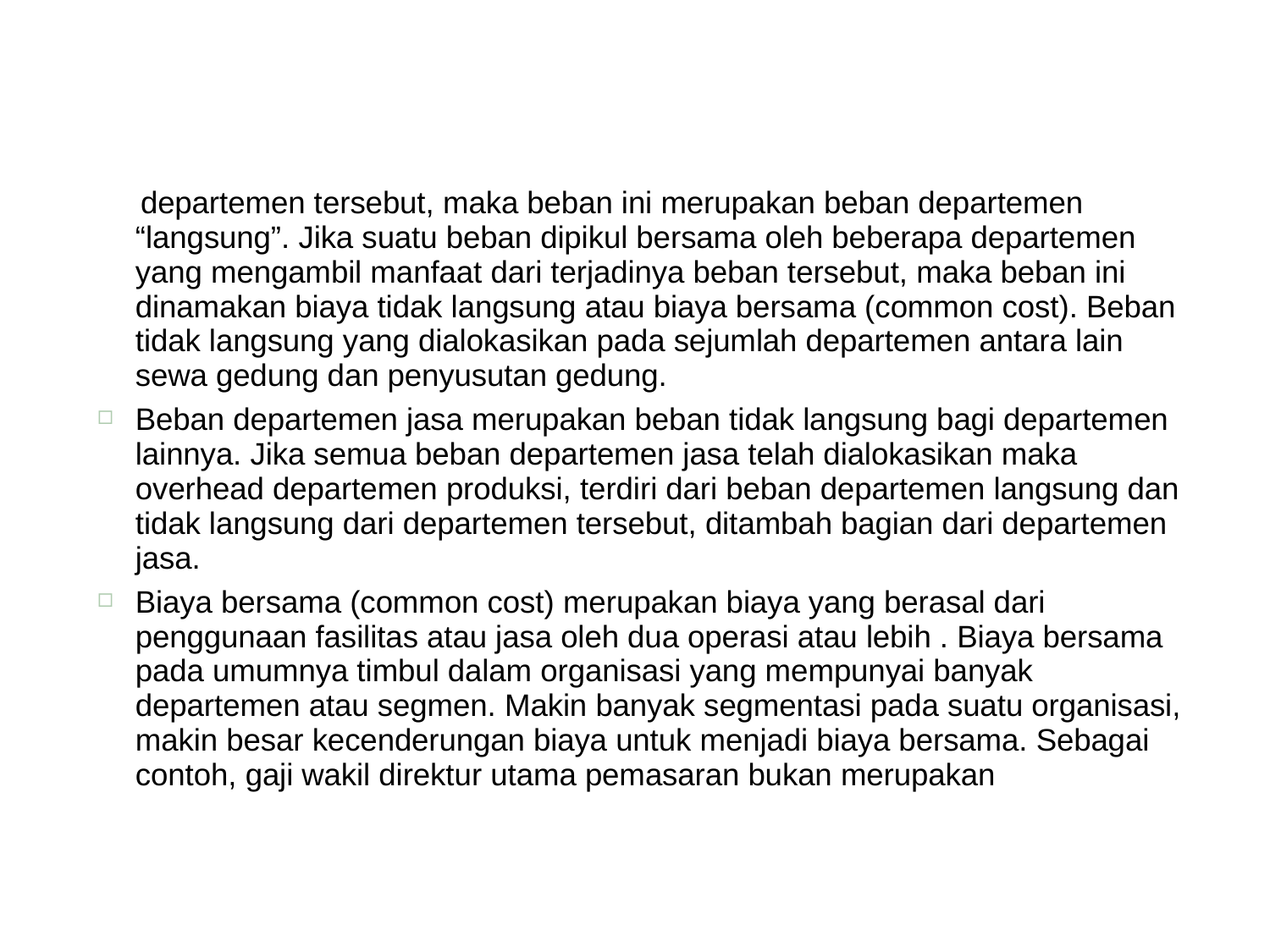

departemen tersebut, maka beban ini merupakan beban departemen “langsung”. Jika suatu beban dipikul bersama oleh beberapa departemen yang mengambil manfaat dari terjadinya beban tersebut, maka beban ini dinamakan biaya tidak langsung atau biaya bersama (common cost). Beban tidak langsung yang dialokasikan pada sejumlah departemen antara lain sewa gedung dan penyusutan gedung.
Beban departemen jasa merupakan beban tidak langsung bagi departemen lainnya. Jika semua beban departemen jasa telah dialokasikan maka overhead departemen produksi, terdiri dari beban departemen langsung dan tidak langsung dari departemen tersebut, ditambah bagian dari departemen jasa.
Biaya bersama (common cost) merupakan biaya yang berasal dari penggunaan fasilitas atau jasa oleh dua operasi atau lebih . Biaya bersama pada umumnya timbul dalam organisasi yang mempunyai banyak departemen atau segmen. Makin banyak segmentasi pada suatu organisasi, makin besar kecenderungan biaya untuk menjadi biaya bersama. Sebagai contoh, gaji wakil direktur utama pemasaran bukan merupakan